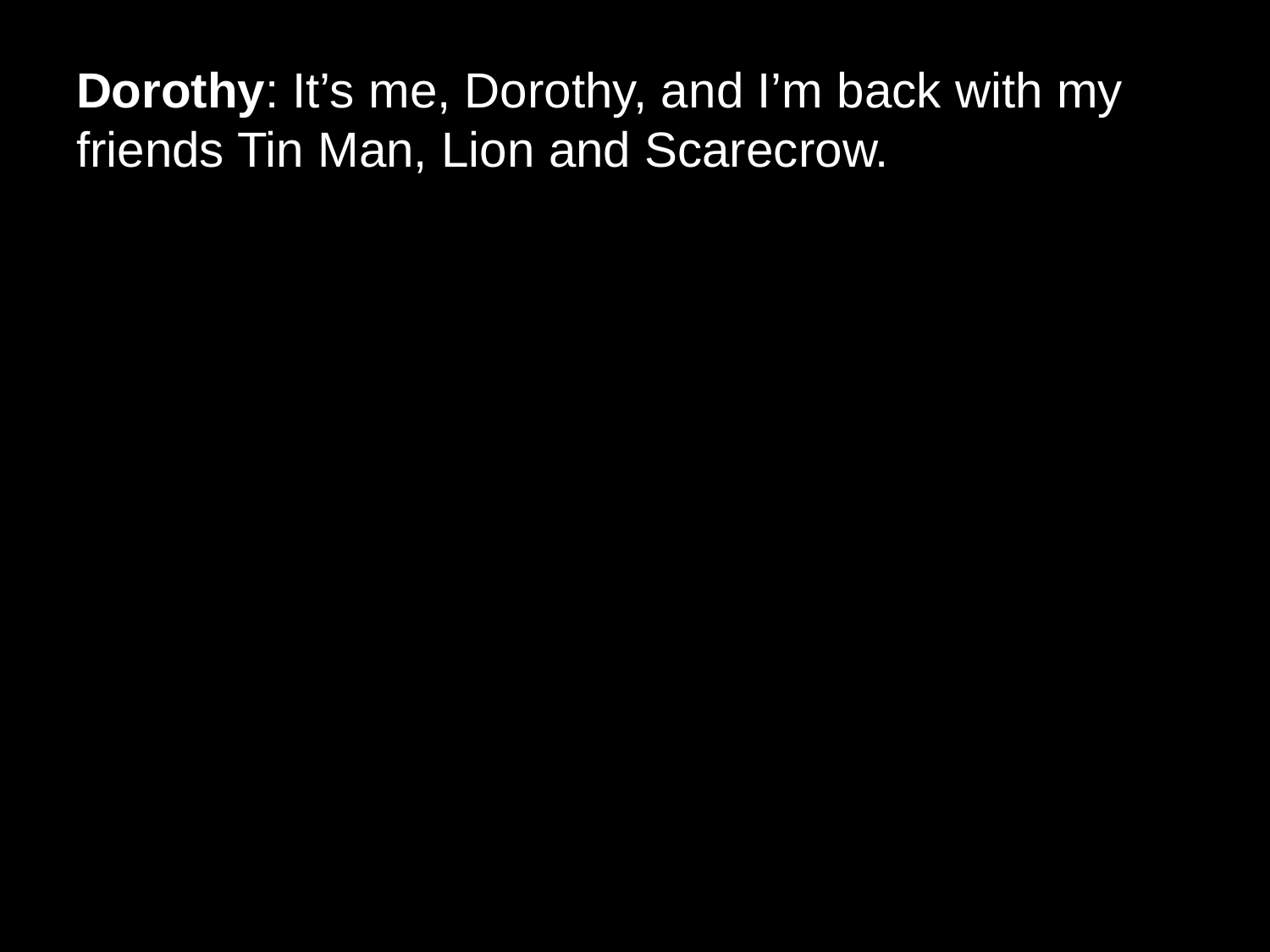

# Dorothy: It’s me, Dorothy, and I’m back with my friends Tin Man, Lion and Scarecrow.